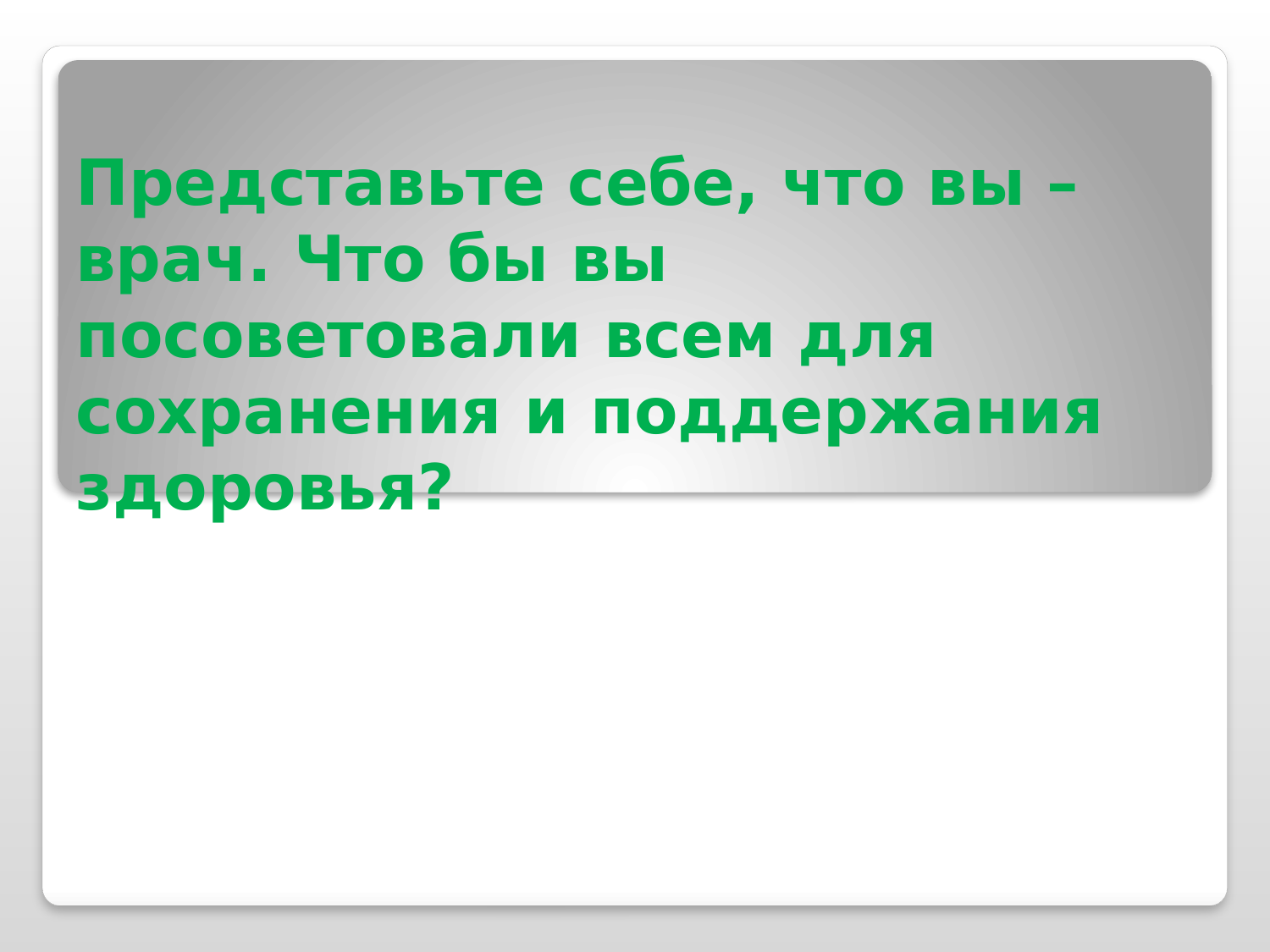

# Представьте себе, что вы – врач. Что бы вы посоветовали всем для сохранения и поддержания здоровья?